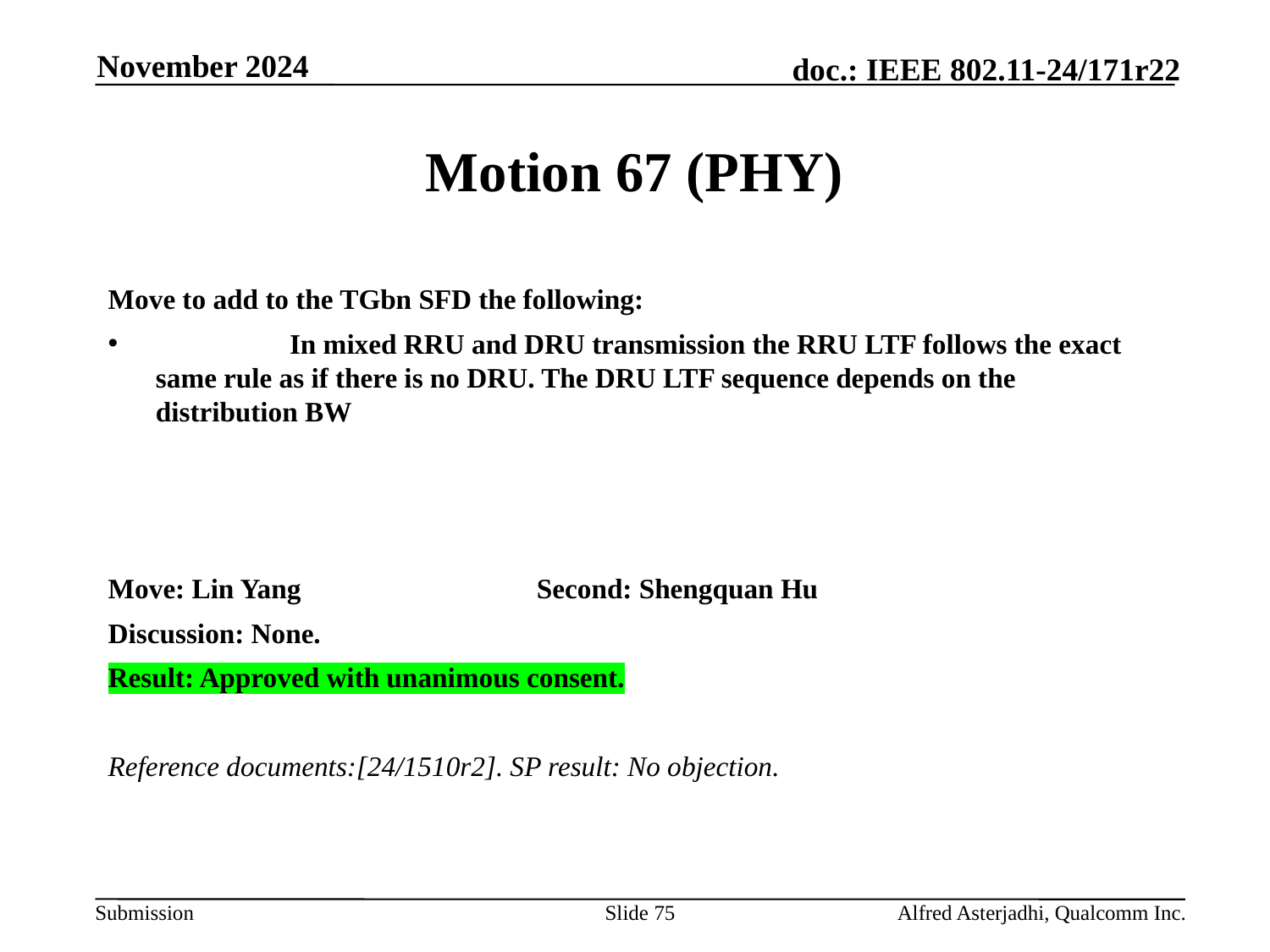

November 2024
# Motion 67 (PHY)
Move to add to the TGbn SFD the following:
	 In mixed RRU and DRU transmission the RRU LTF follows the exact same rule as if there is no DRU. The DRU LTF sequence depends on the distribution BW

Move: Lin Yang 		Second: Shengquan Hu
Discussion: None.
Result: Approved with unanimous consent.

Reference documents:[24/1510r2]. SP result: No objection.

Slide 75
Alfred Asterjadhi, Qualcomm Inc.